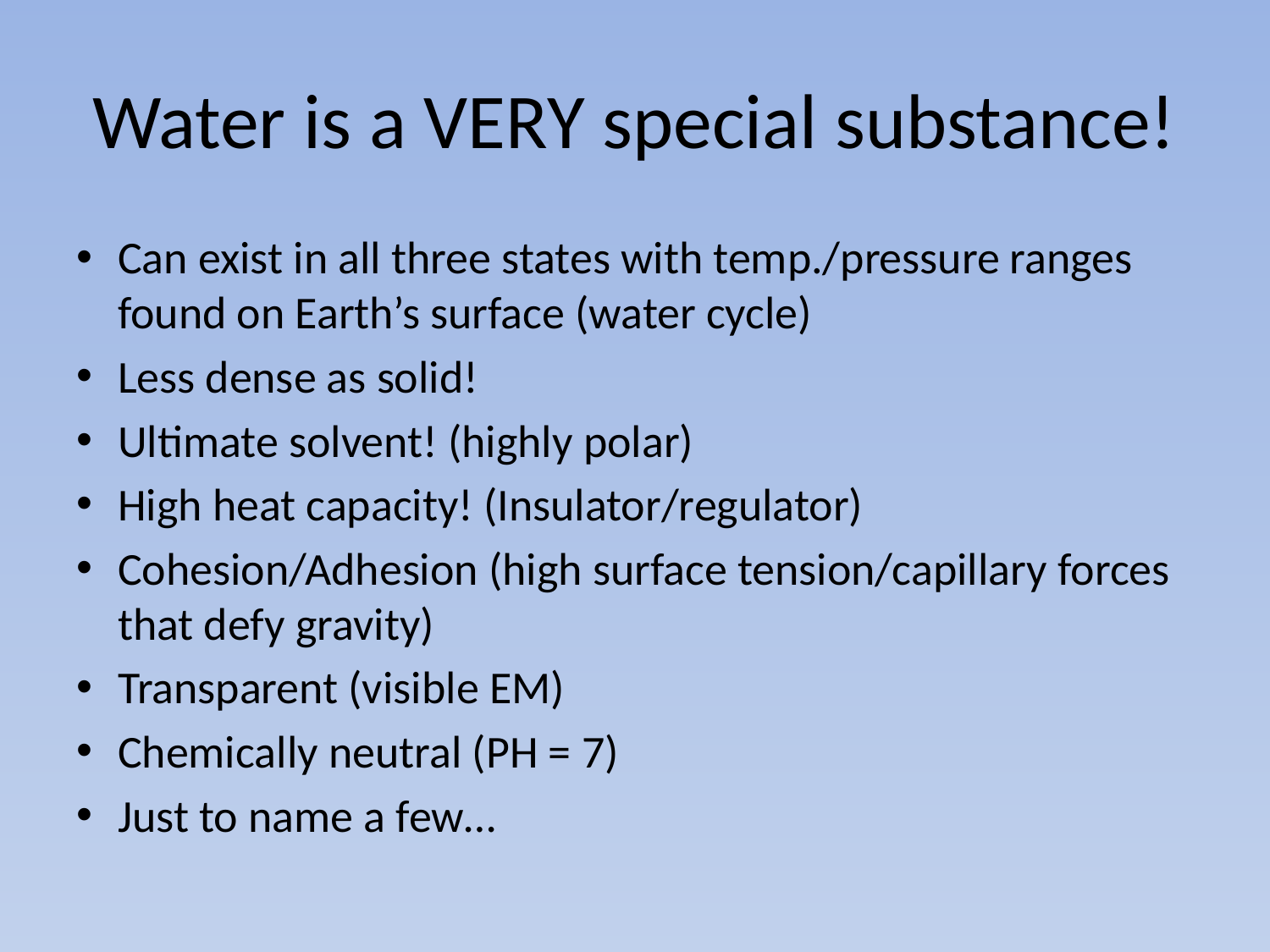

# Water is a VERY special substance!
Can exist in all three states with temp./pressure ranges found on Earth’s surface (water cycle)
Less dense as solid!
Ultimate solvent! (highly polar)
High heat capacity! (Insulator/regulator)
Cohesion/Adhesion (high surface tension/capillary forces that defy gravity)
Transparent (visible EM)
Chemically neutral (PH = 7)
Just to name a few…